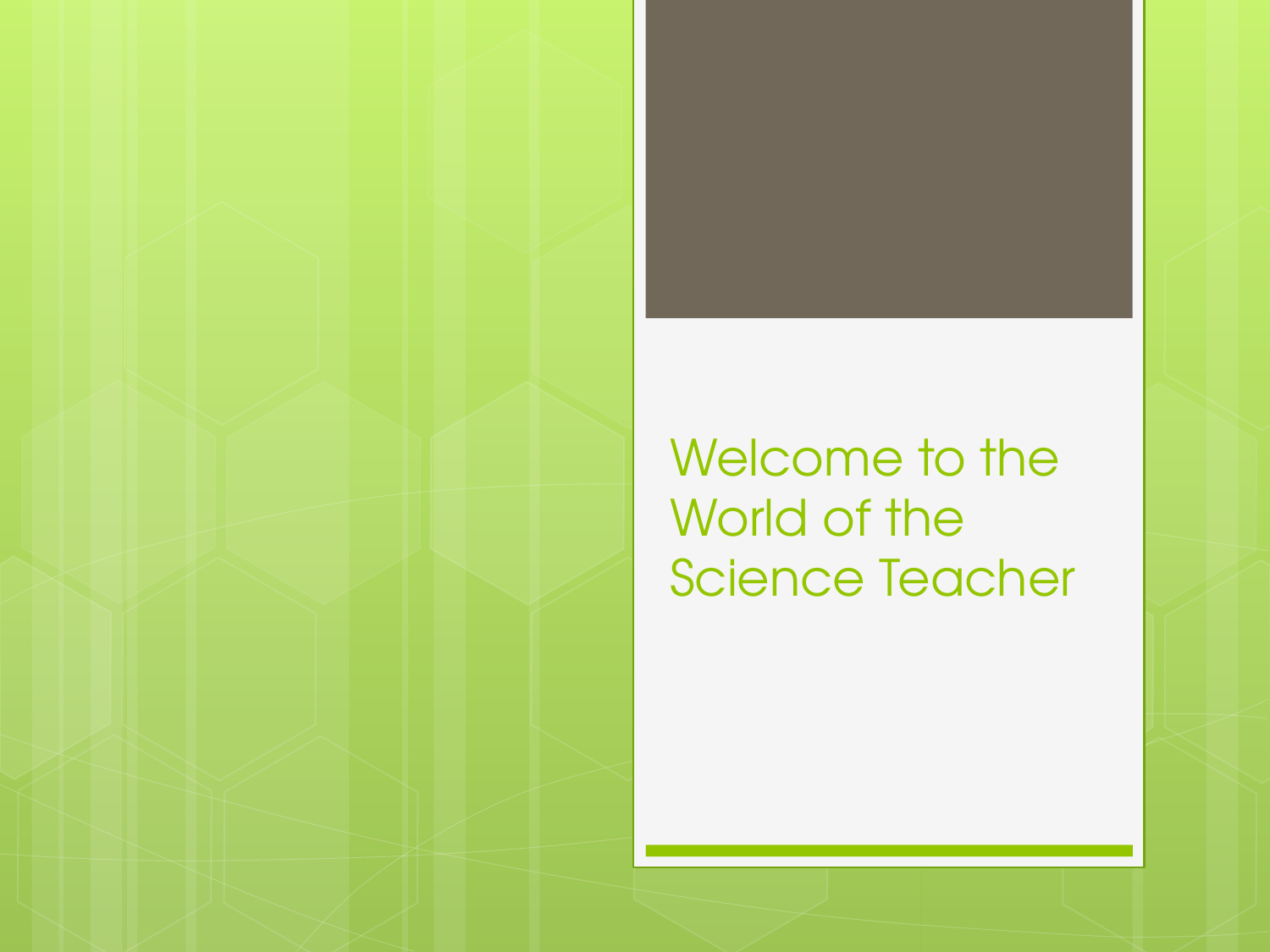

# Welcome to the World of the Science Teacher